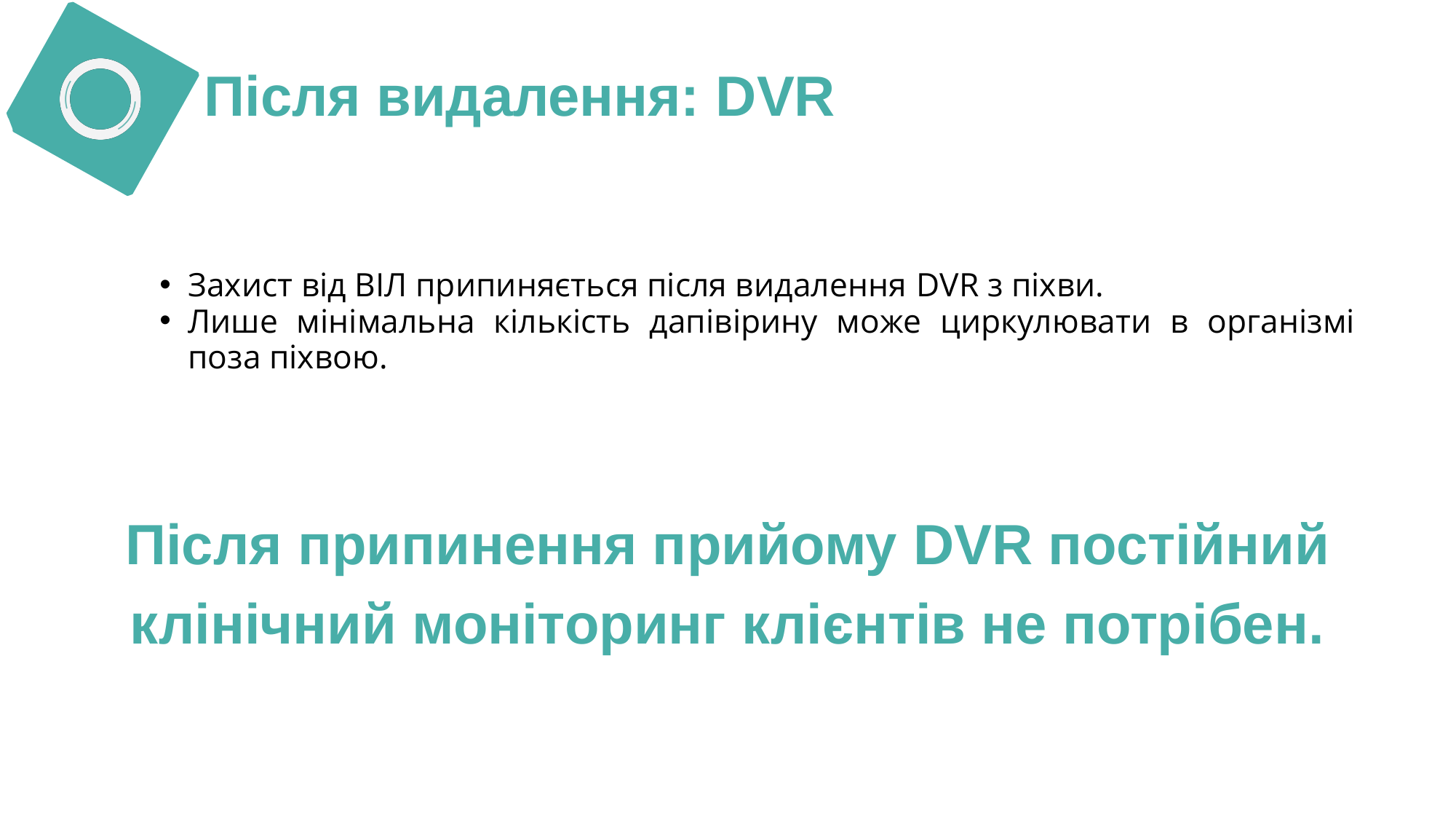

Після видалення: DVR
Захист від ВІЛ припиняється після видалення DVR з піхви.
Лише мінімальна кількість дапівірину може циркулювати в організмі поза піхвою.
Після припинення прийому DVR постійний клінічний моніторинг клієнтів не потрібен.